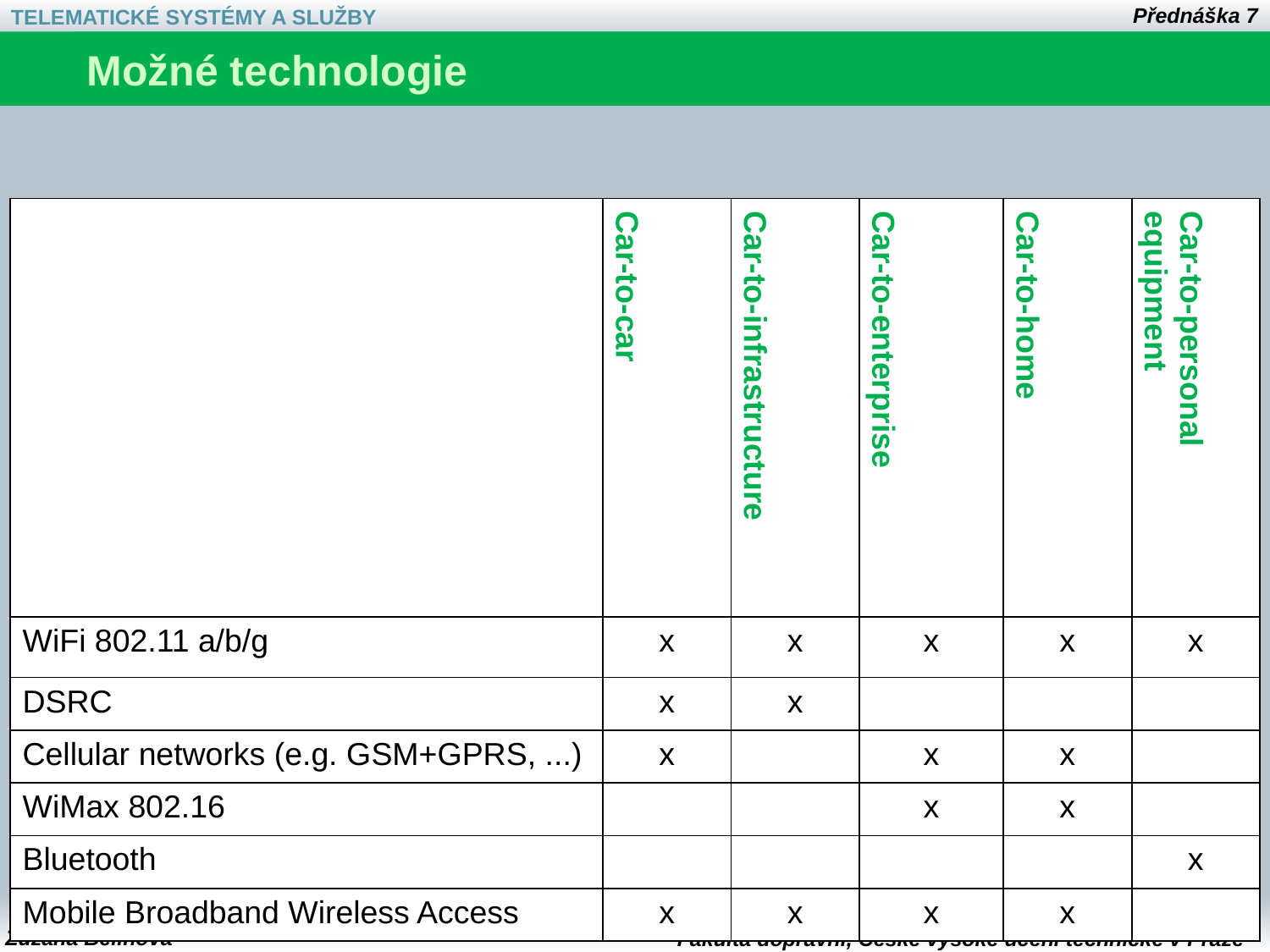

# Možné technologie
|  | Car-to-car | Car-to-infrastructure | Car-to-enterprise | Car-to-home | Car-to-personal equipment |
| --- | --- | --- | --- | --- | --- |
| WiFi 802.11 a/b/g | x | x | x | x | x |
| DSRC | x | x |  |  |  |
| Cellular networks (e.g. GSM+GPRS, ...) | x |  | x | x |  |
| WiMax 802.16 |  |  | x | x |  |
| Bluetooth |  |  |  |  | x |
| Mobile Broadband Wireless Access | x | x | x | x |  |